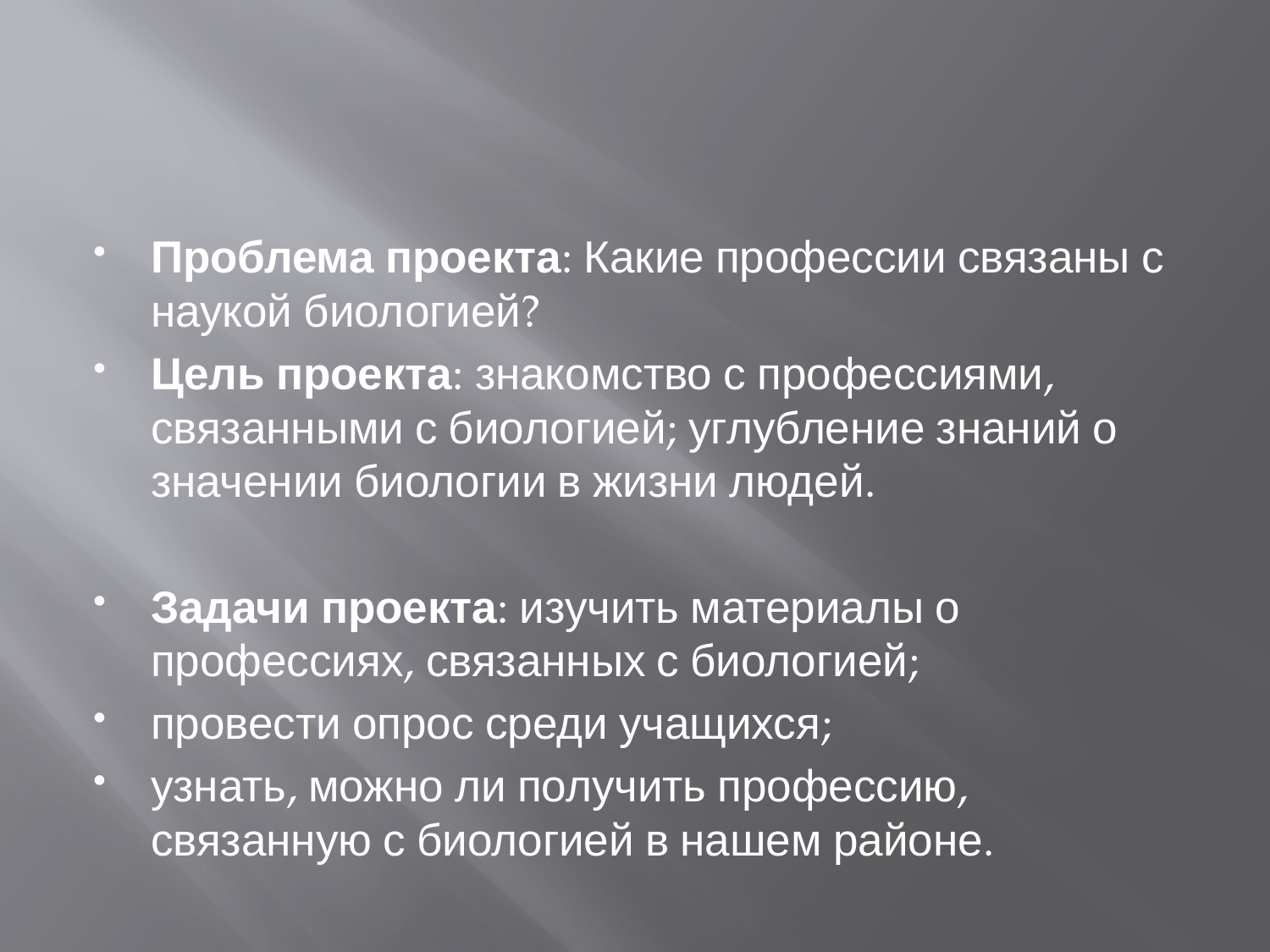

#
Проблема проекта: Какие профессии связаны с наукой биологией?
Цель проекта: знакомство с профессиями, связанными с биологией; углубление знаний о значении биологии в жизни людей.

Задачи проекта: изучить материалы о профессиях, связанных с биологией;
провести опрос среди учащихся;
узнать, можно ли получить профессию, связанную с биологией в нашем районе.